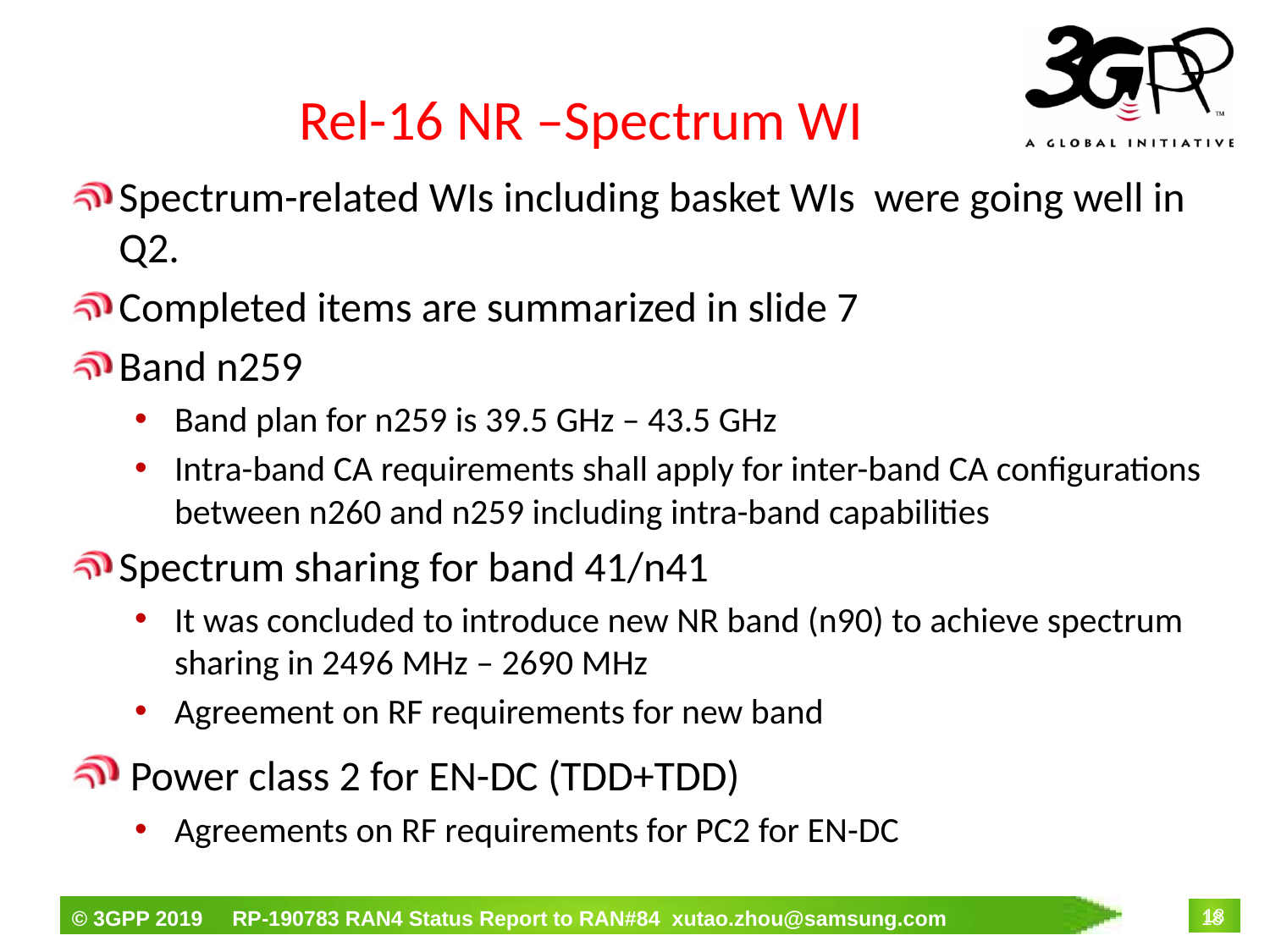

# Rel-16 NR –Spectrum WI
Spectrum-related WIs including basket WIs  were going well in Q2.
Completed items are summarized in slide 7
Band n259
Band plan for n259 is 39.5 GHz – 43.5 GHz
Intra-band CA requirements shall apply for inter-band CA configurations between n260 and n259 including intra-band capabilities
Spectrum sharing for band 41/n41
It was concluded to introduce new NR band (n90) to achieve spectrum sharing in 2496 MHz – 2690 MHz
Agreement on RF requirements for new band
 Power class 2 for EN-DC (TDD+TDD)
Agreements on RF requirements for PC2 for EN-DC

18